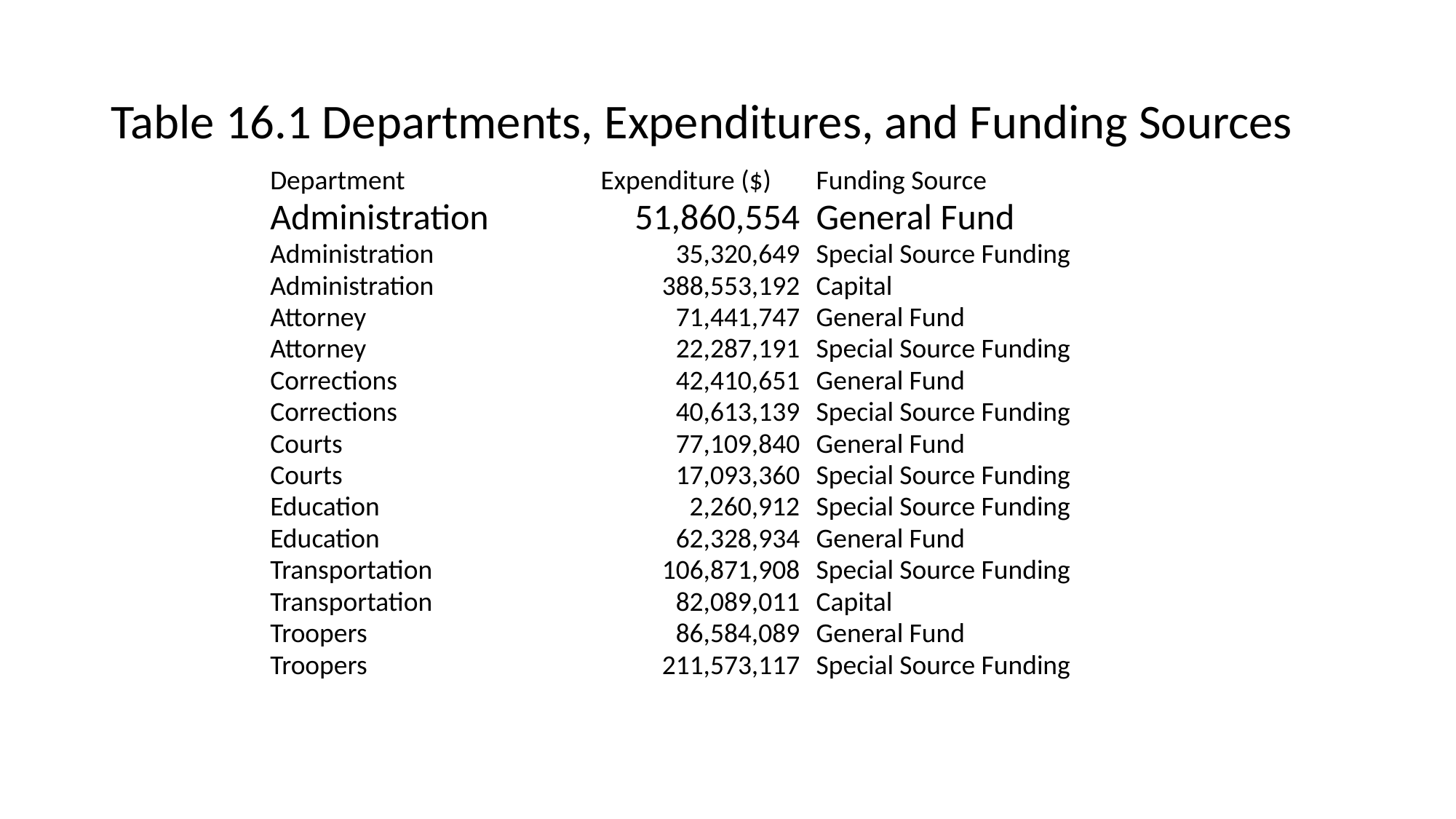

# Table 16.1 Departments, Expenditures, and Funding Sources
| Department | Expenditure ($) | Funding Source |
| --- | --- | --- |
| Administration | 51,860,554 | General Fund |
| Administration | 35,320,649 | Special Source Funding |
| Administration | 388,553,192 | Capital |
| Attorney | 71,441,747 | General Fund |
| Attorney | 22,287,191 | Special Source Funding |
| Corrections | 42,410,651 | General Fund |
| Corrections | 40,613,139 | Special Source Funding |
| Courts | 77,109,840 | General Fund |
| Courts | 17,093,360 | Special Source Funding |
| Education | 2,260,912 | Special Source Funding |
| Education | 62,328,934 | General Fund |
| Transportation | 106,871,908 | Special Source Funding |
| Transportation | 82,089,011 | Capital |
| Troopers | 86,584,089 | General Fund |
| Troopers | 211,573,117 | Special Source Funding |